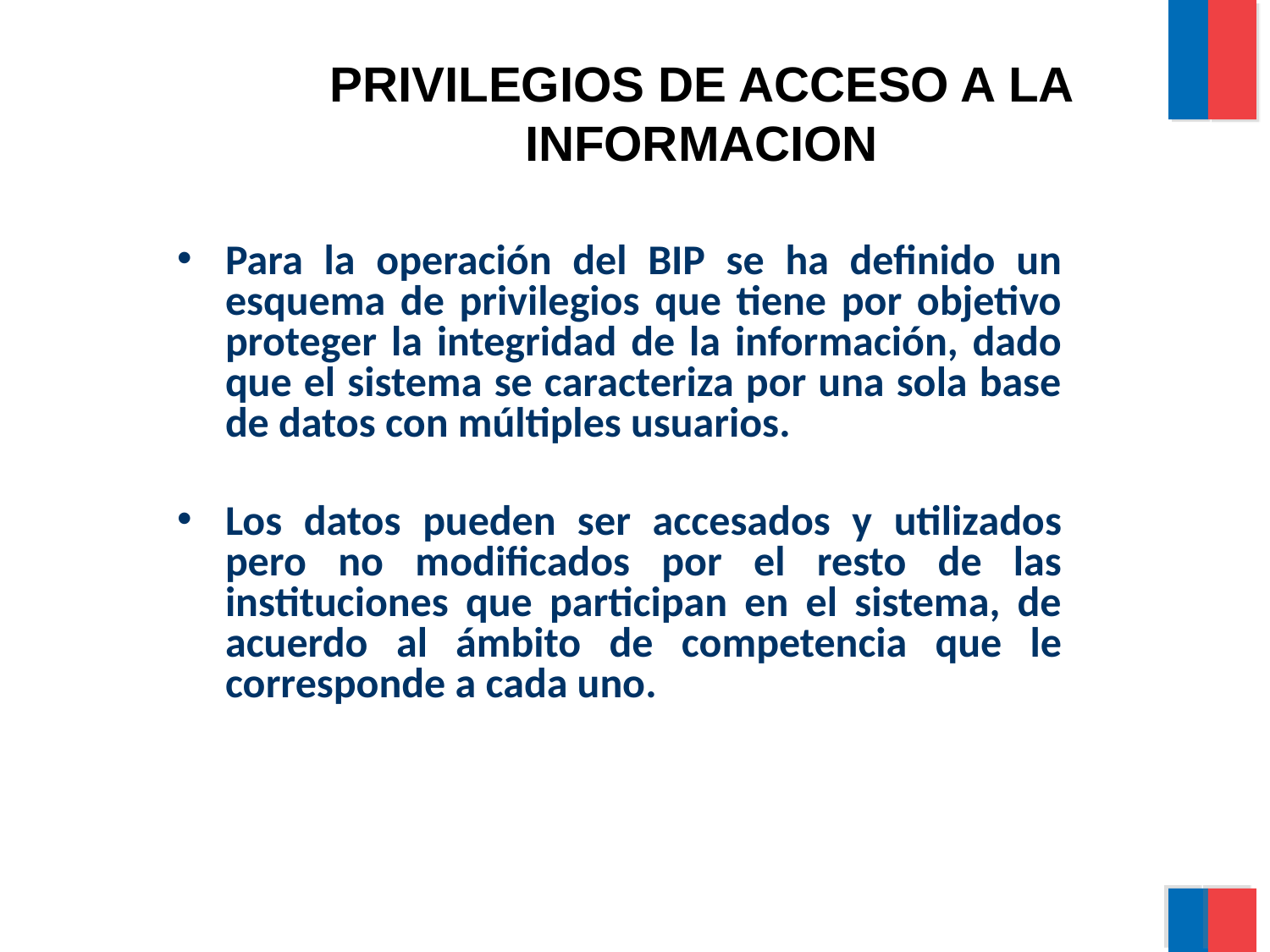

# PRIVILEGIOS DE ACCESO A LA INFORMACION
Para la operación del BIP se ha definido un esquema de privilegios que tiene por objetivo proteger la integridad de la información, dado que el sistema se caracteriza por una sola base de datos con múltiples usuarios.

Los datos pueden ser accesados y utilizados pero no modificados por el resto de las instituciones que participan en el sistema, de acuerdo al ámbito de competencia que le corresponde a cada uno.